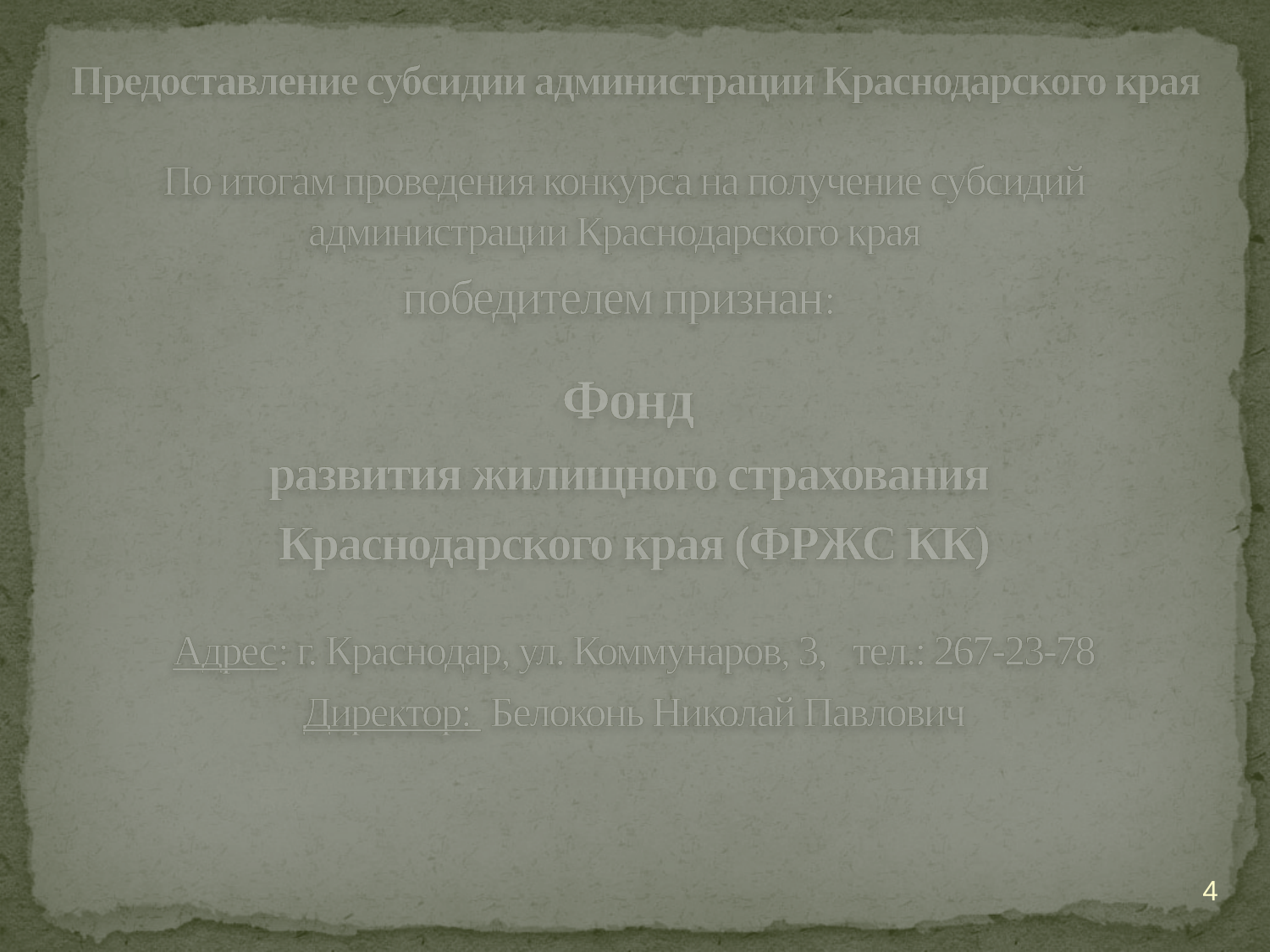

Предоставление субсидии администрации Краснодарского края

По итогам проведения конкурса на получение субсидий администрации Краснодарского края
победителем признан:

Фонд
развития жилищного страхования
Краснодарского края (ФРЖС КК)

Адрес: г. Краснодар, ул. Коммунаров, 3,   тел.: 267-23-78
Директор:  Белоконь Николай Павлович
4